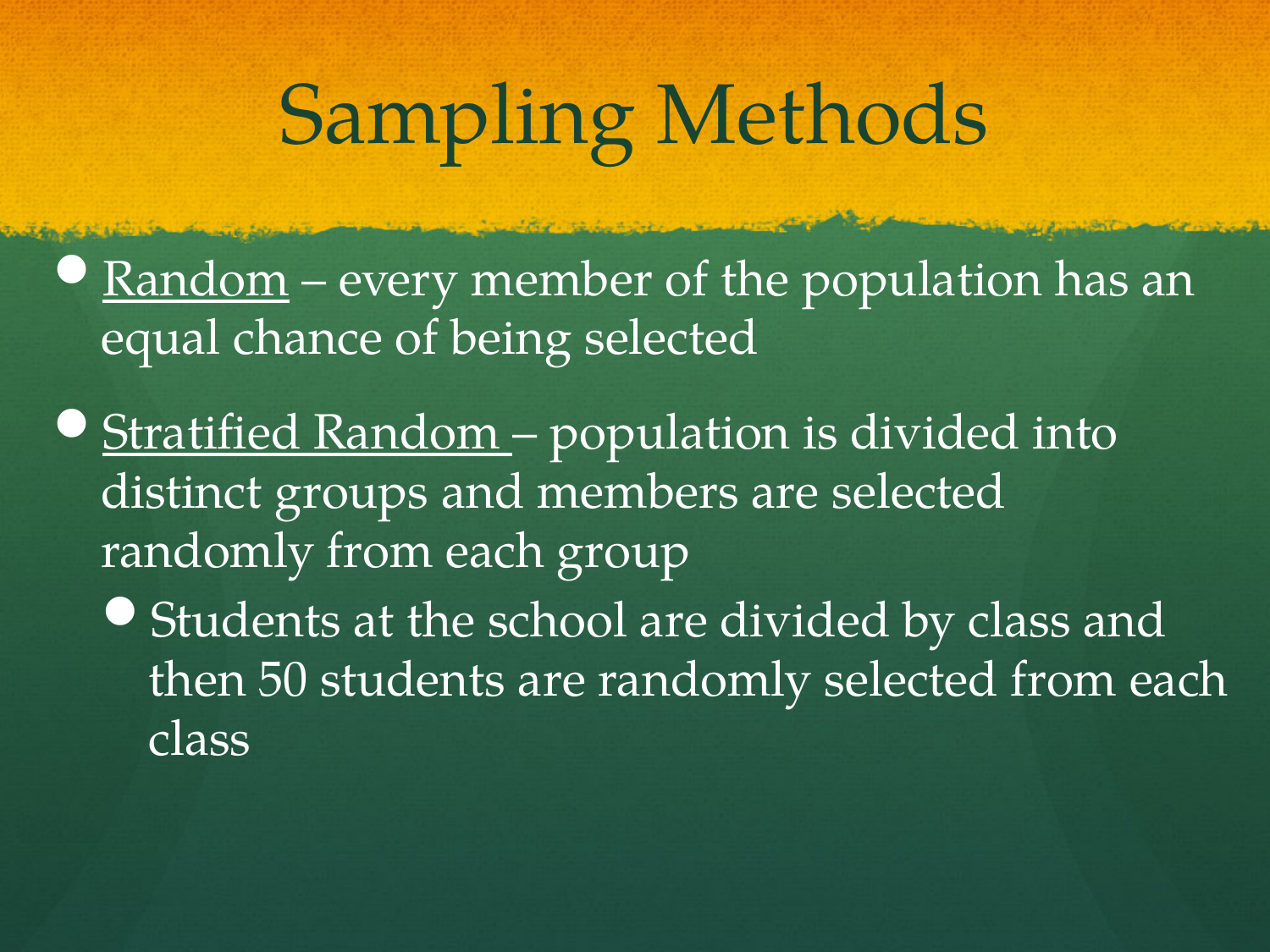

# Sampling Methods
Random – every member of the population has an equal chance of being selected
Stratified Random – population is divided into distinct groups and members are selected randomly from each group
Students at the school are divided by class and then 50 students are randomly selected from each class